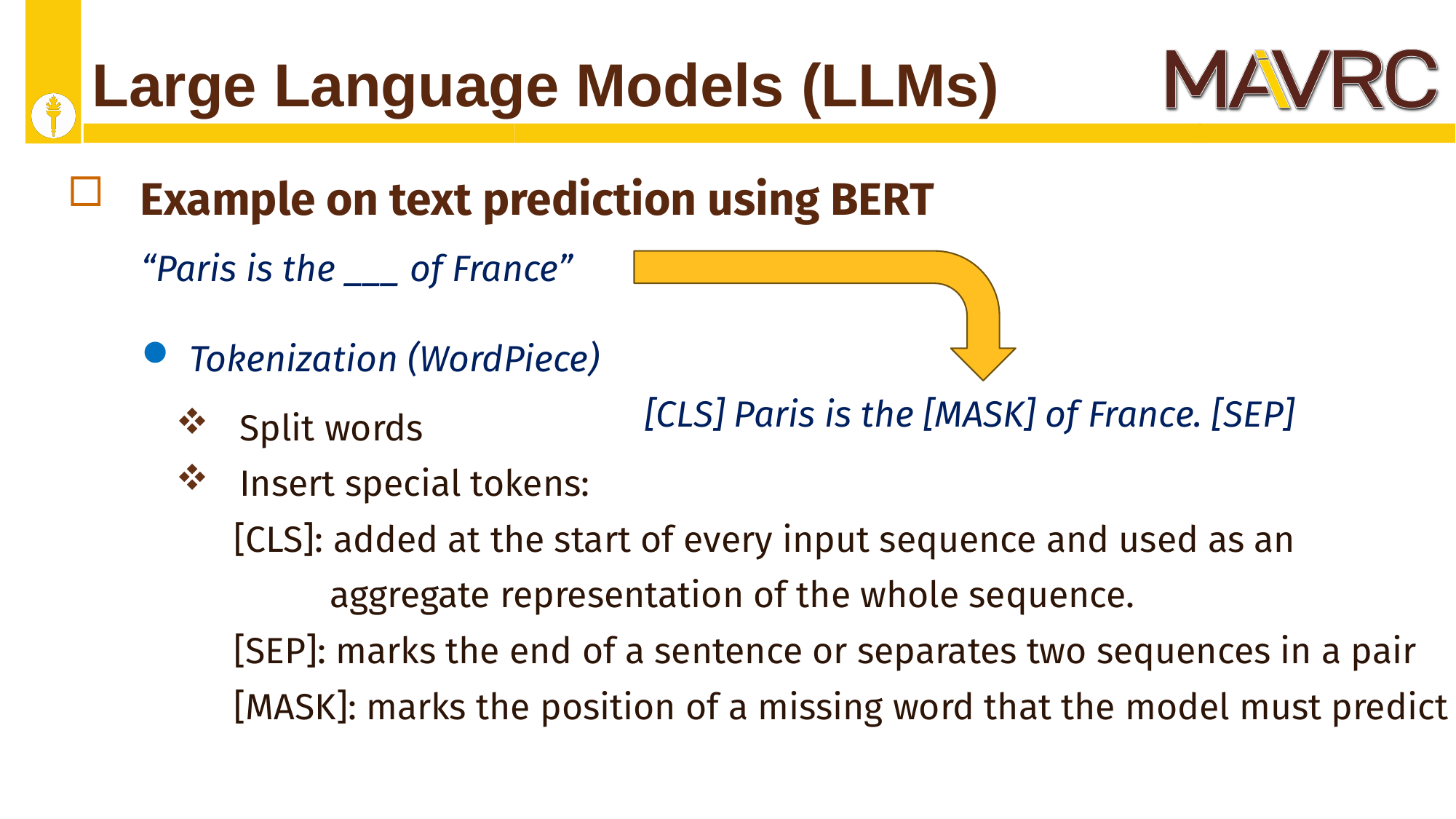

# Large Language Models (LLMs)

Example on text prediction using BERT
“Paris is the ___ of France”
Tokenization (WordPiece)
[CLS] Paris is the [MASK] of France. [SEP]
Split words
Insert special tokens:
      [CLS]: added at the start of every input sequence and used as an
                aggregate representation of the whole sequence.
      [SEP]: marks the end of a sentence or separates two sequences in a pair
      [MASK]: marks the position of a missing word that the model must predict